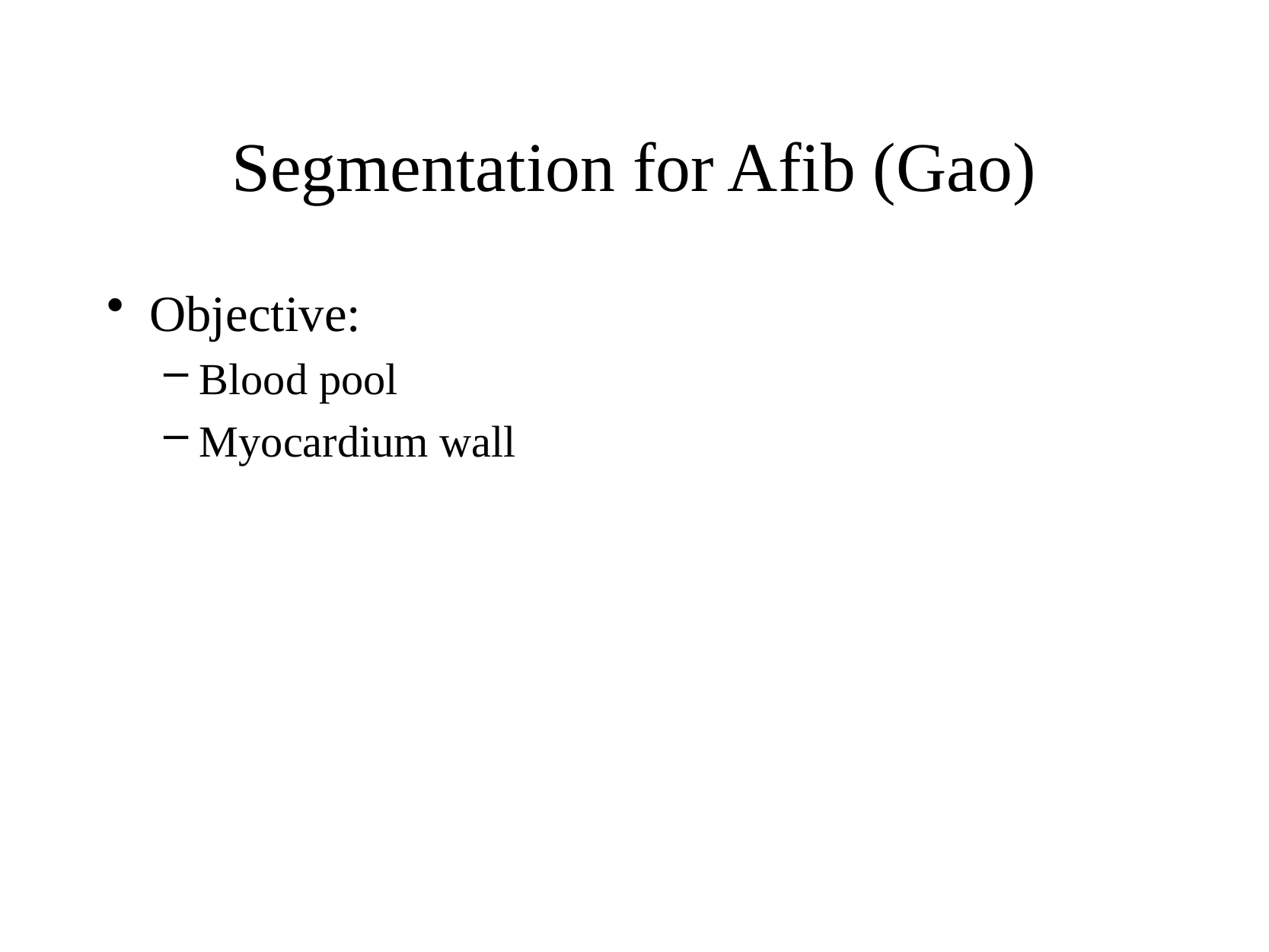

# Segmentation for Afib (Gao)
Objective:
Blood pool
Myocardium wall